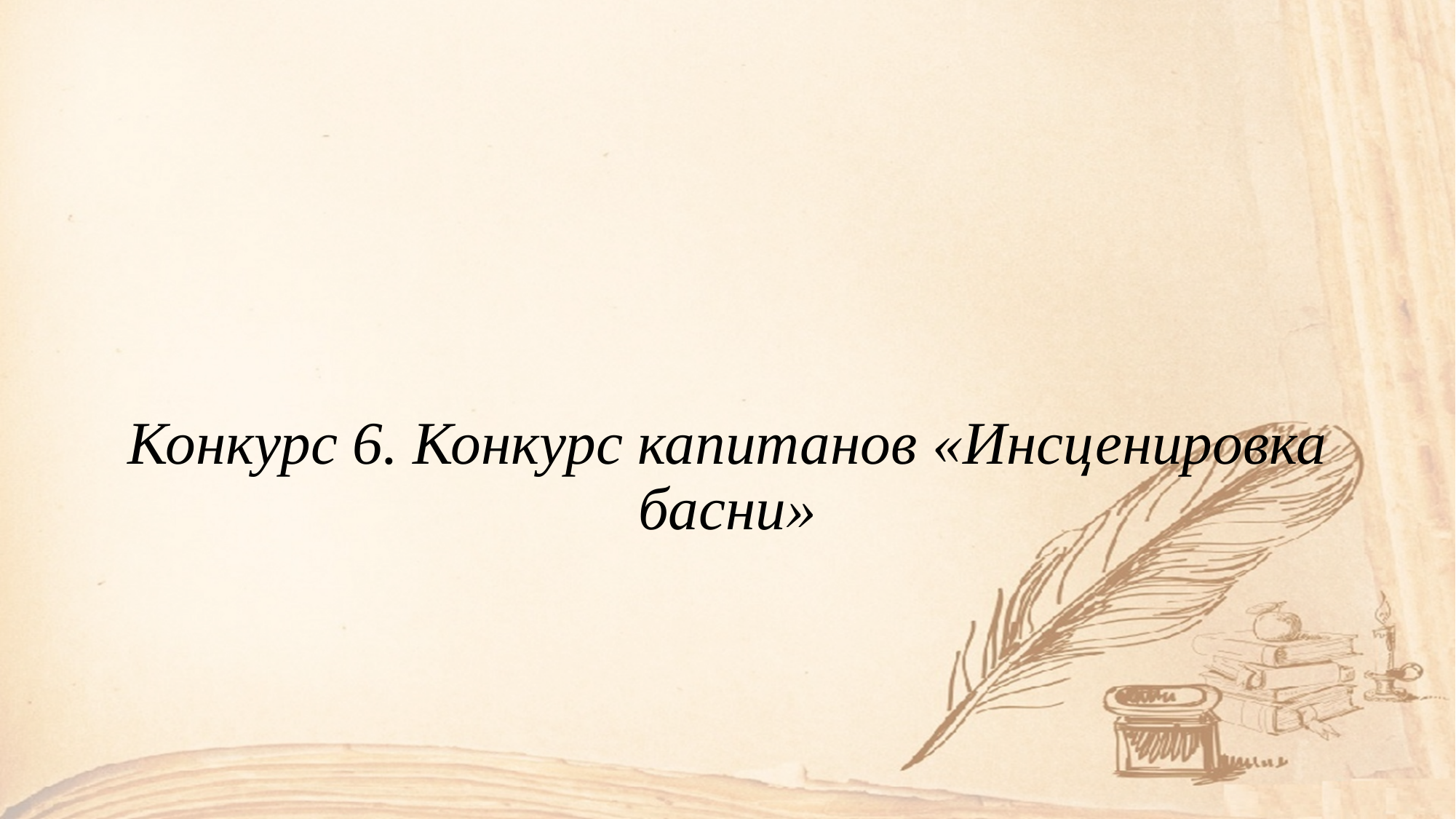

#

Конкурс 6. Конкурс капитанов «Инсценировка басни»